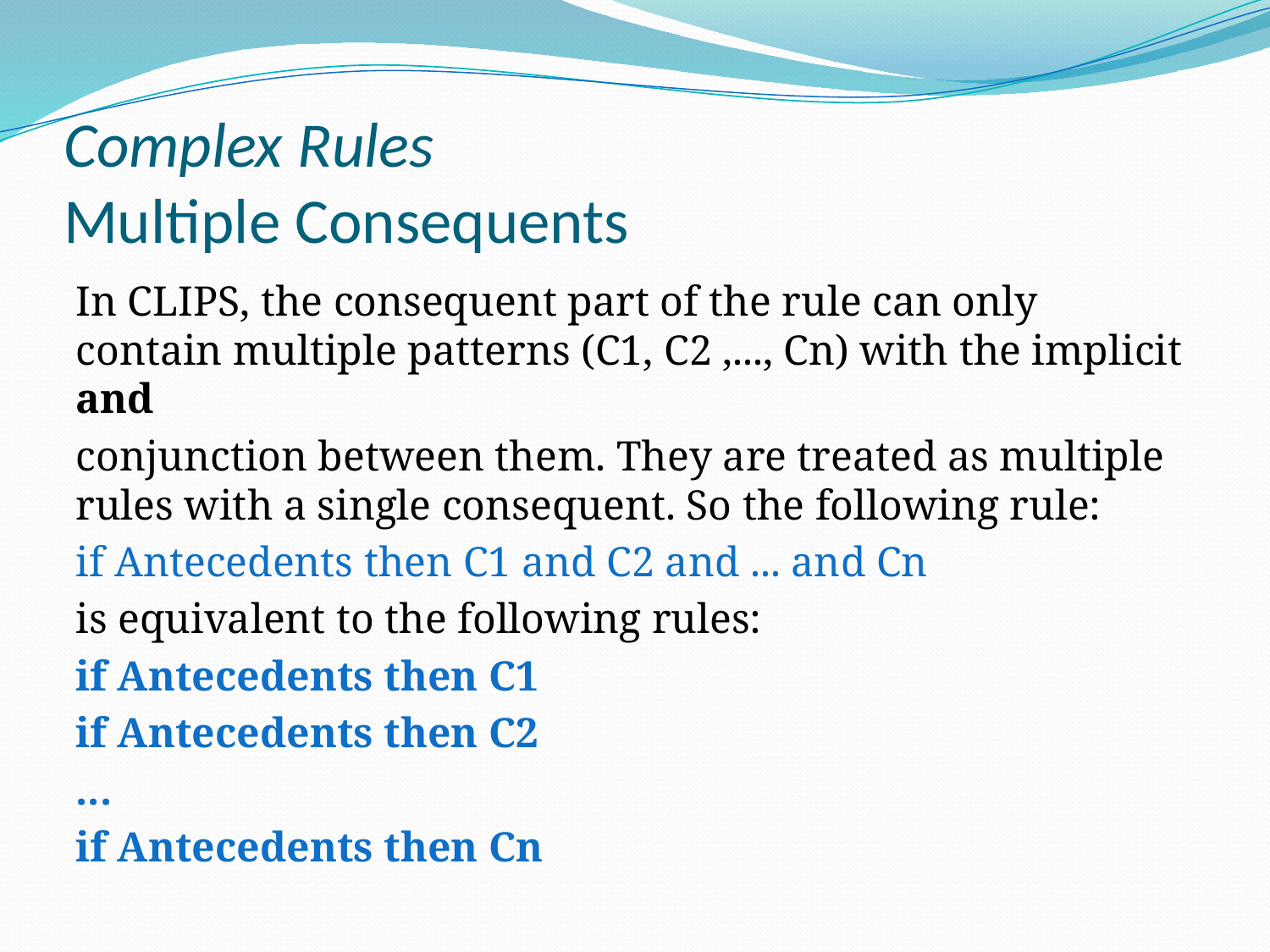

# Complex Rules Multiple Consequents
In CLIPS, the consequent part of the rule can only contain multiple patterns (C1, C2 ,..., Cn) with the implicit and
conjunction between them. They are treated as multiple rules with a single consequent. So the following rule:
if Antecedents then C1 and C2 and ... and Cn
is equivalent to the following rules:
if Antecedents then C1
if Antecedents then C2
...
if Antecedents then Cn